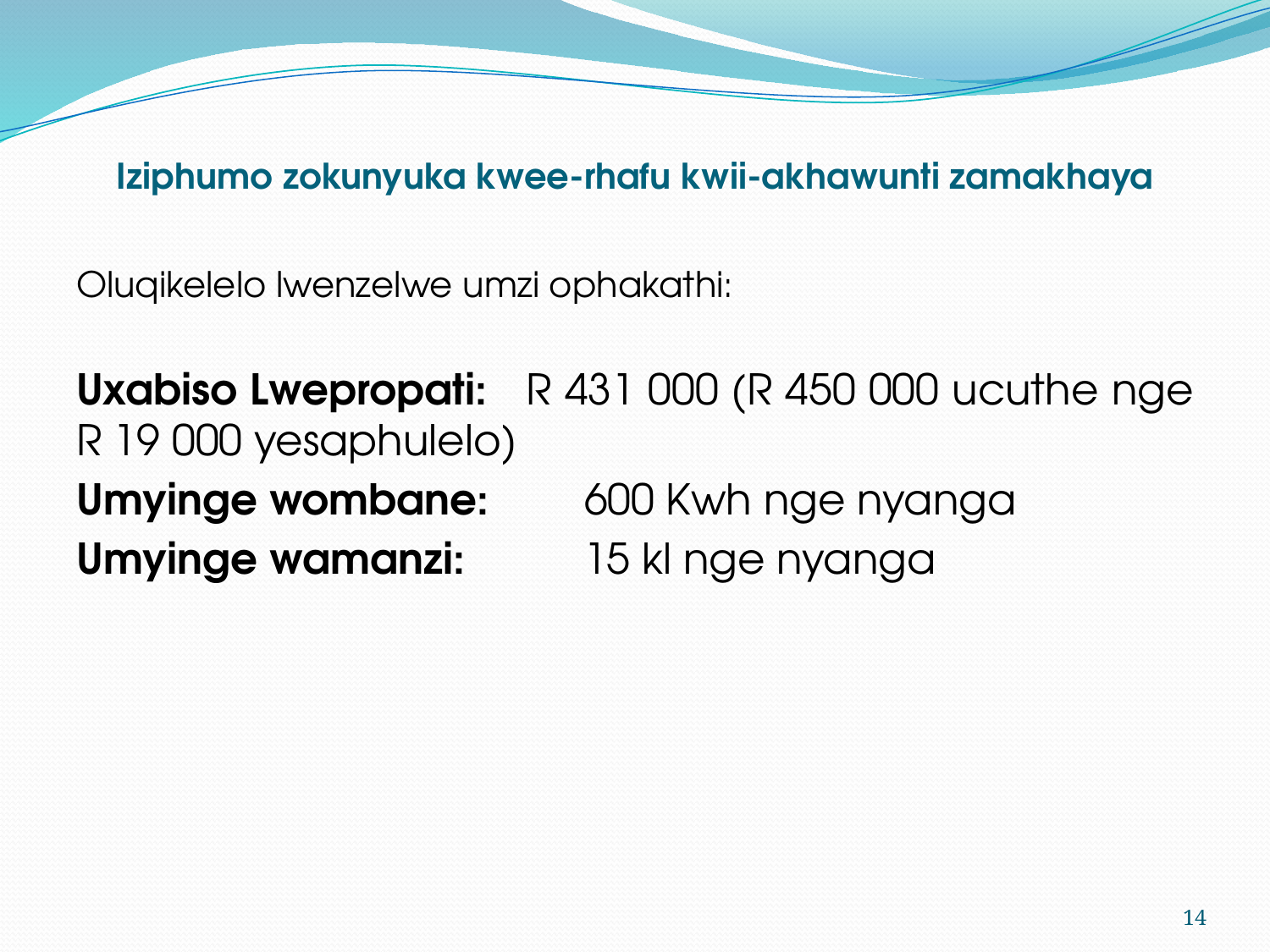

# Iziphumo zokunyuka kwee-rhafu kwii-akhawunti zamakhaya
Oluqikelelo lwenzelwe umzi ophakathi:

Uxabiso Lwepropati:   R 431 000 (R 450 000 ucuthe nge R 19 000 yesaphulelo)
Umyinge wombane:  	600 Kwh nge nyanga
Umyinge wamanzi:          15 kl nge nyanga

14